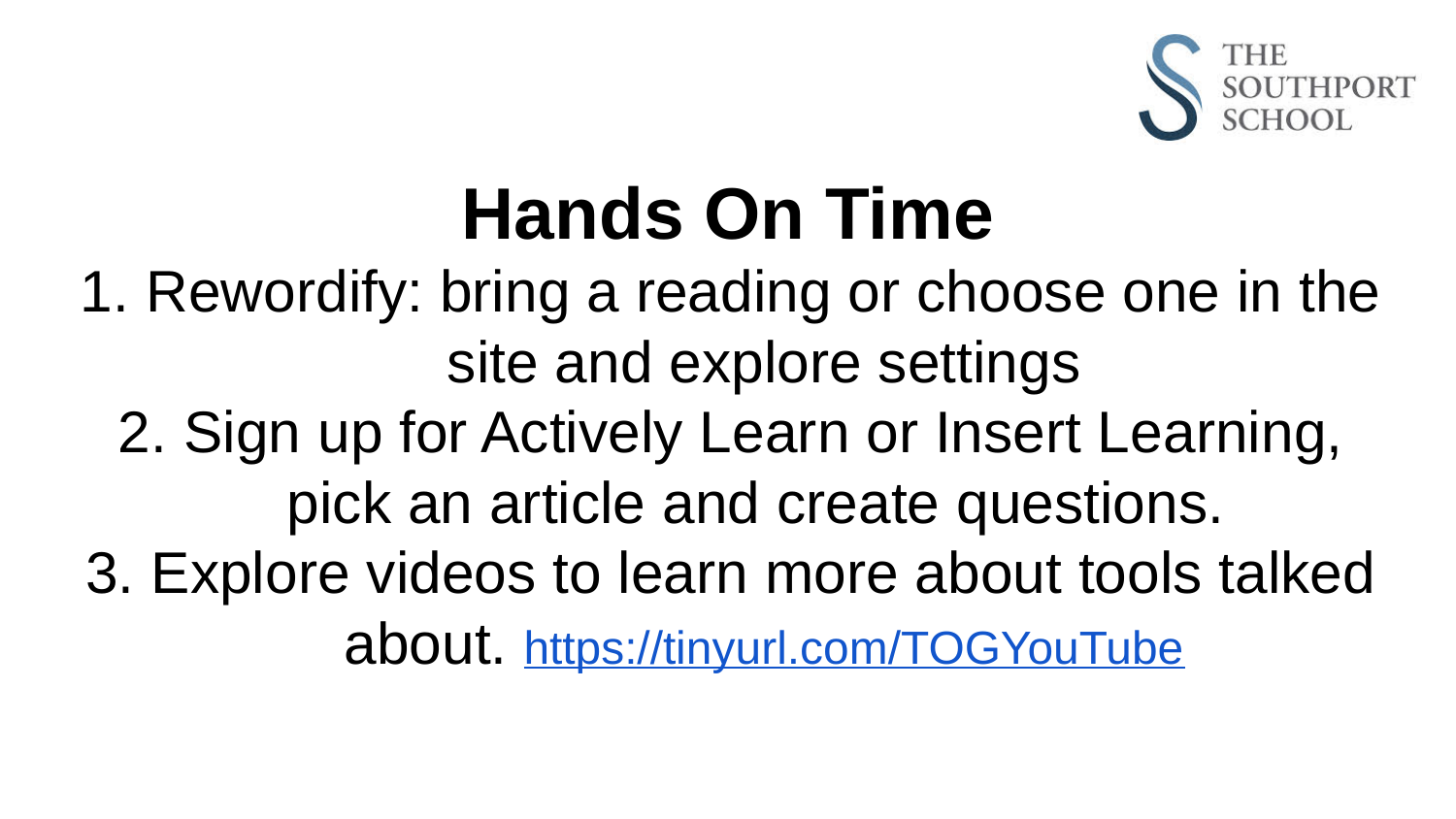

# Hands On Time
Rewordify: bring a reading or choose one in the site and explore settings
Sign up for Actively Learn or Insert Learning, pick an article and create questions.
Explore videos to learn more about tools talked about. https://tinyurl.com/TOGYouTube